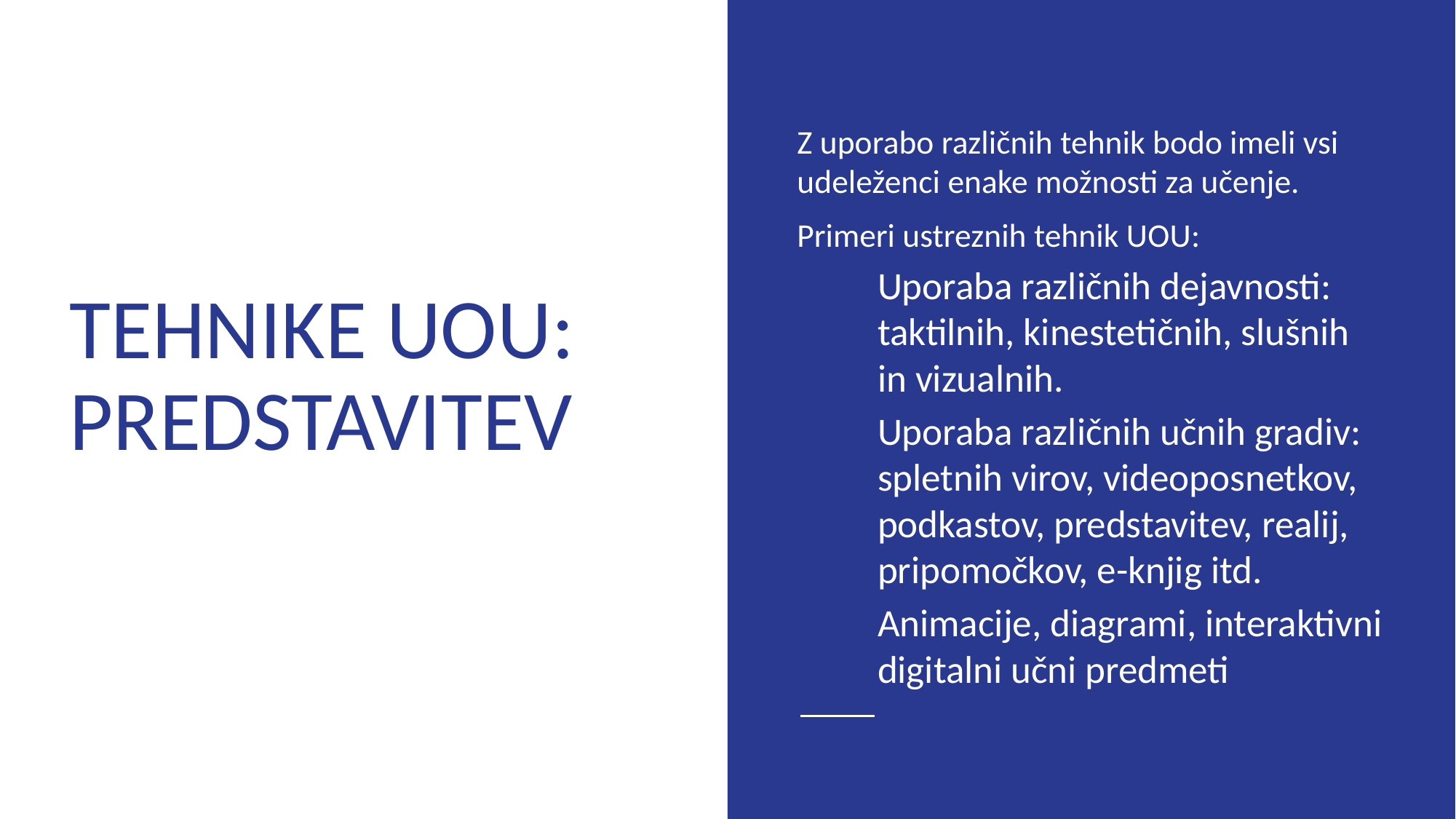

Z uporabo različnih tehnik bodo imeli vsi udeleženci enake možnosti za učenje.
Primeri ustreznih tehnik UOU:
Uporaba različnih dejavnosti: taktilnih, kinestetičnih, slušnih in vizualnih.
Uporaba različnih učnih gradiv: spletnih virov, videoposnetkov, podkastov, predstavitev, realij, pripomočkov, e-knjig itd.
Animacije, diagrami, interaktivni digitalni učni predmeti

# TEHNIKE UOU: PREDSTAVITEV